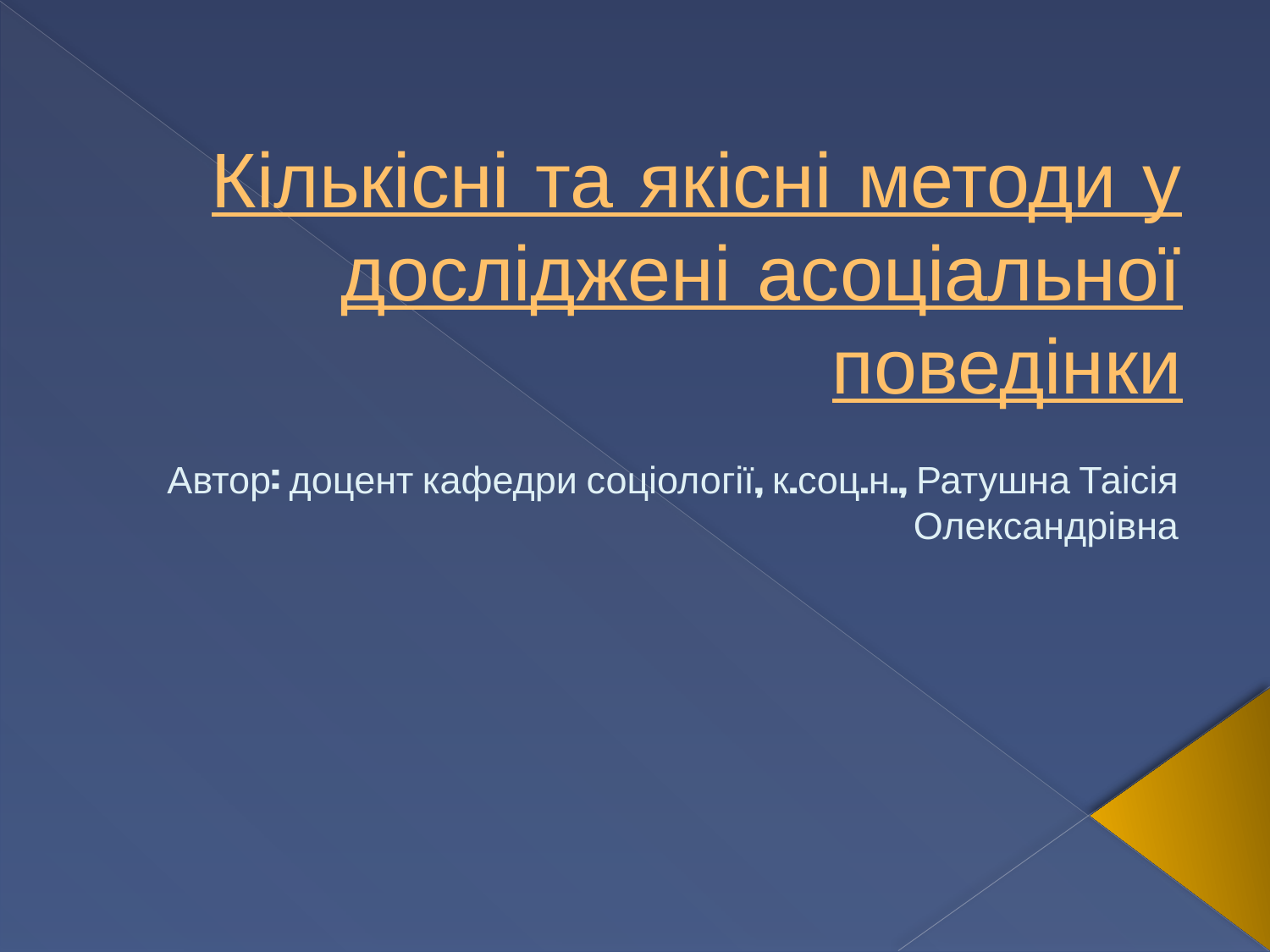

# Кількісні та якісні методи у досліджені асоціальної поведінки

Автор: доцент кафедри соціології, к.соц.н., Ратушна Таісія Олександрівна